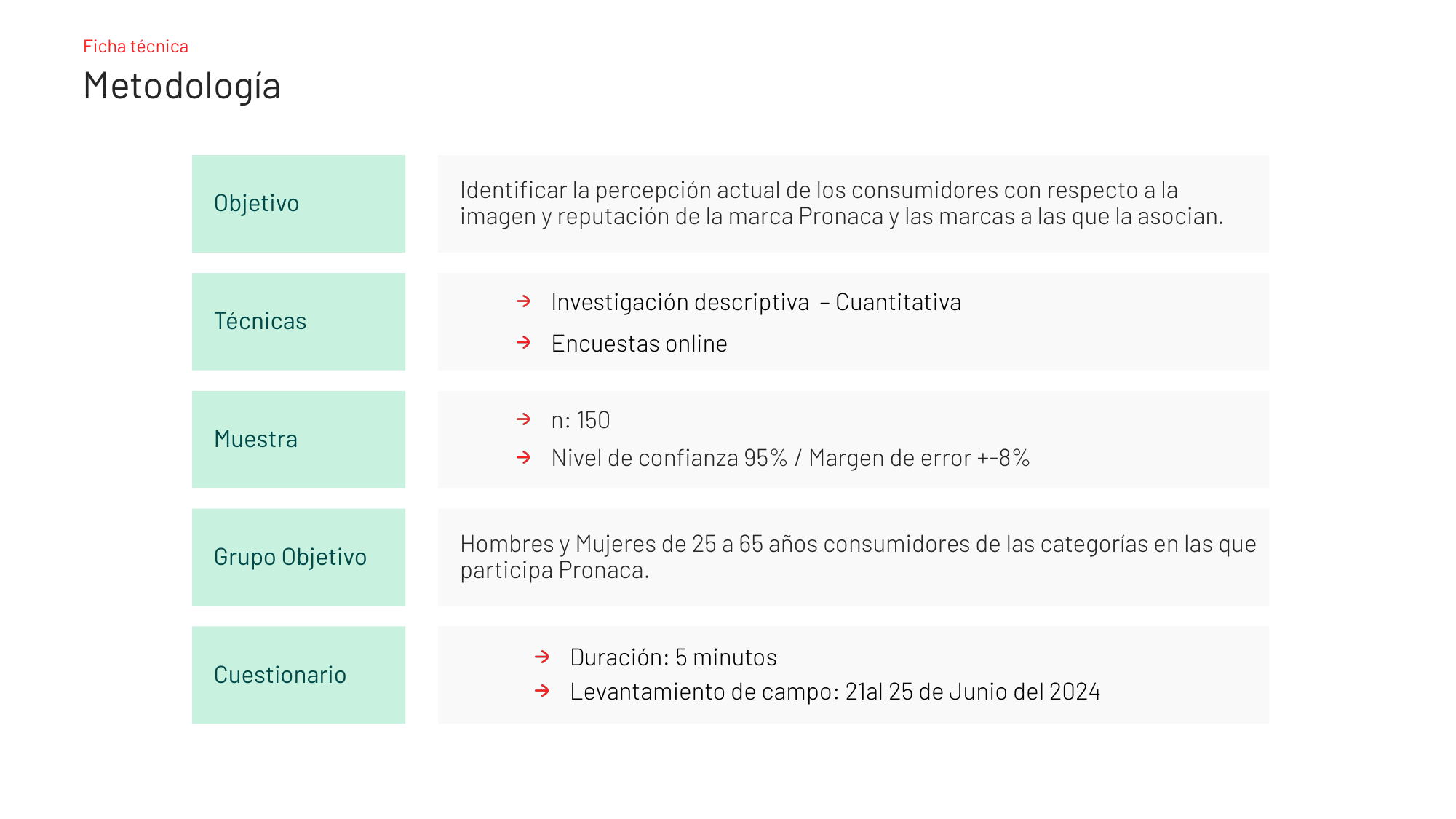

Ficha técnica
# Metodología
Objetivo
Identificar la percepción actual de los consumidores con respecto a la imagen y reputación de la marca Pronaca y las marcas a las que la asocian.
Técnicas
Investigación descriptiva  – Cuantitativa
Encuestas online
Muestra
n: 150
Nivel de confianza 95% / Margen de error +-8%
Grupo Objetivo
Hombres y Mujeres de 25 a 65 años consumidores de las categorías en las que participa Pronaca.
Cuestionario
Duración: 5 minutos
Levantamiento de campo: 21al 25 de Junio del 2024